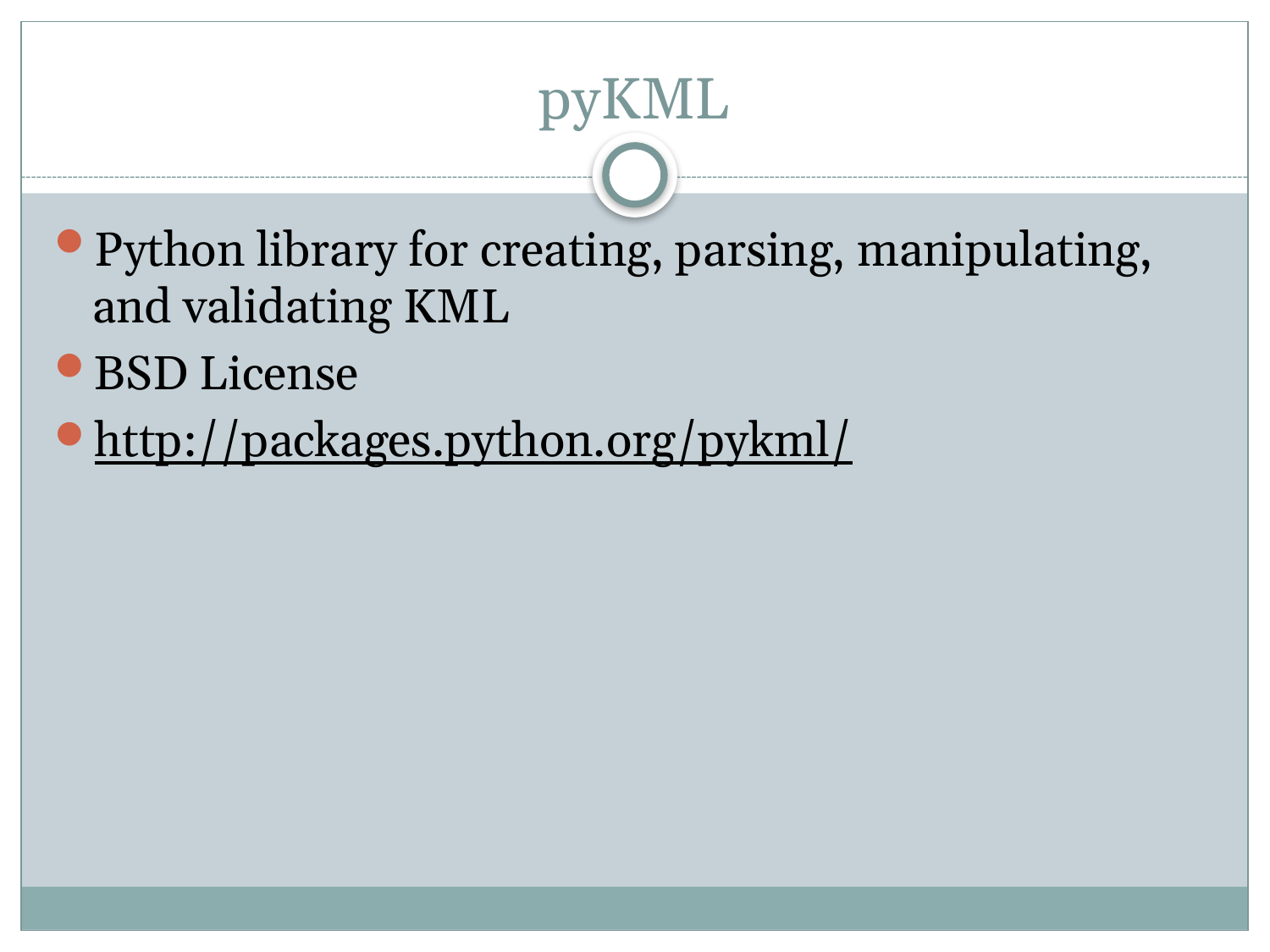

# pyKML
Python library for creating, parsing, manipulating, and validating KML
BSD License
http://packages.python.org/pykml/